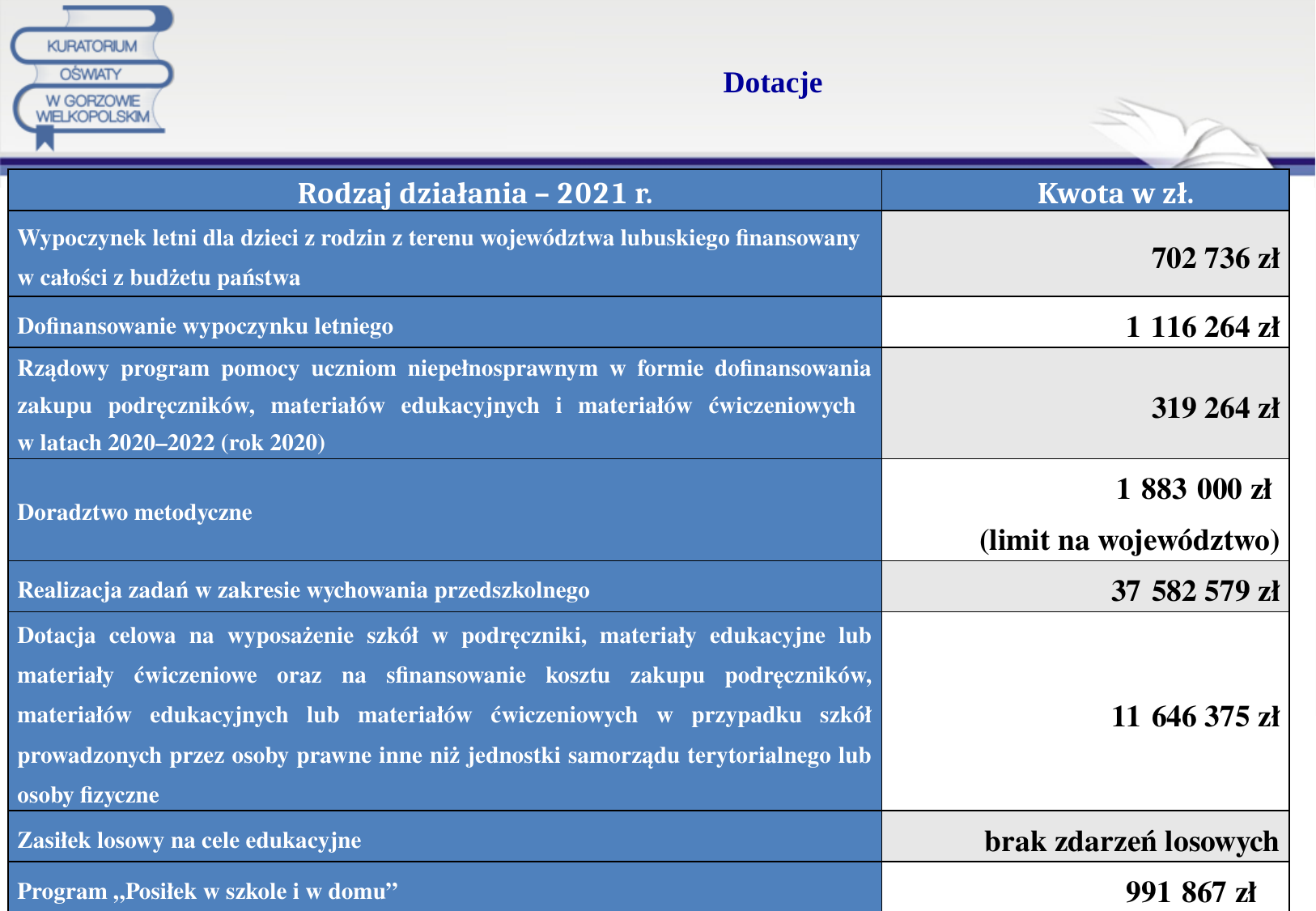

# Dotacje
| Rodzaj działania – 2021 r. | Kwota w zł. |
| --- | --- |
| Wypoczynek letni dla dzieci z rodzin z terenu województwa lubuskiego finansowany w całości z budżetu państwa | 702 736 zł |
| Dofinansowanie wypoczynku letniego | 1 116 264 zł |
| Rządowy program pomocy uczniom niepełnosprawnym w formie dofinansowania zakupu podręczników, materiałów edukacyjnych i materiałów ćwiczeniowych w latach 2020–2022 (rok 2020) | 319 264 zł |
| Doradztwo metodyczne | 1 883 000 zł (limit na województwo) |
| Realizacja zadań w zakresie wychowania przedszkolnego | 37 582 579 zł |
| Dotacja celowa na wyposażenie szkół w podręczniki, materiały edukacyjne lub materiały ćwiczeniowe oraz na sfinansowanie kosztu zakupu podręczników, materiałów edukacyjnych lub materiałów ćwiczeniowych w przypadku szkół prowadzonych przez osoby prawne inne niż jednostki samorządu terytorialnego lub osoby fizyczne | 11 646 375 zł |
| Zasiłek losowy na cele edukacyjne | brak zdarzeń losowych |
| Program „Posiłek w szkole i w domu” | 991 867 zł |
| Dofinansowanie świadczeń pomocy materialnej o charakterze socjalnym - stypendia i zasiłki szkolne za okres I – VI 2020 r. | 3 241 537 zł |

57